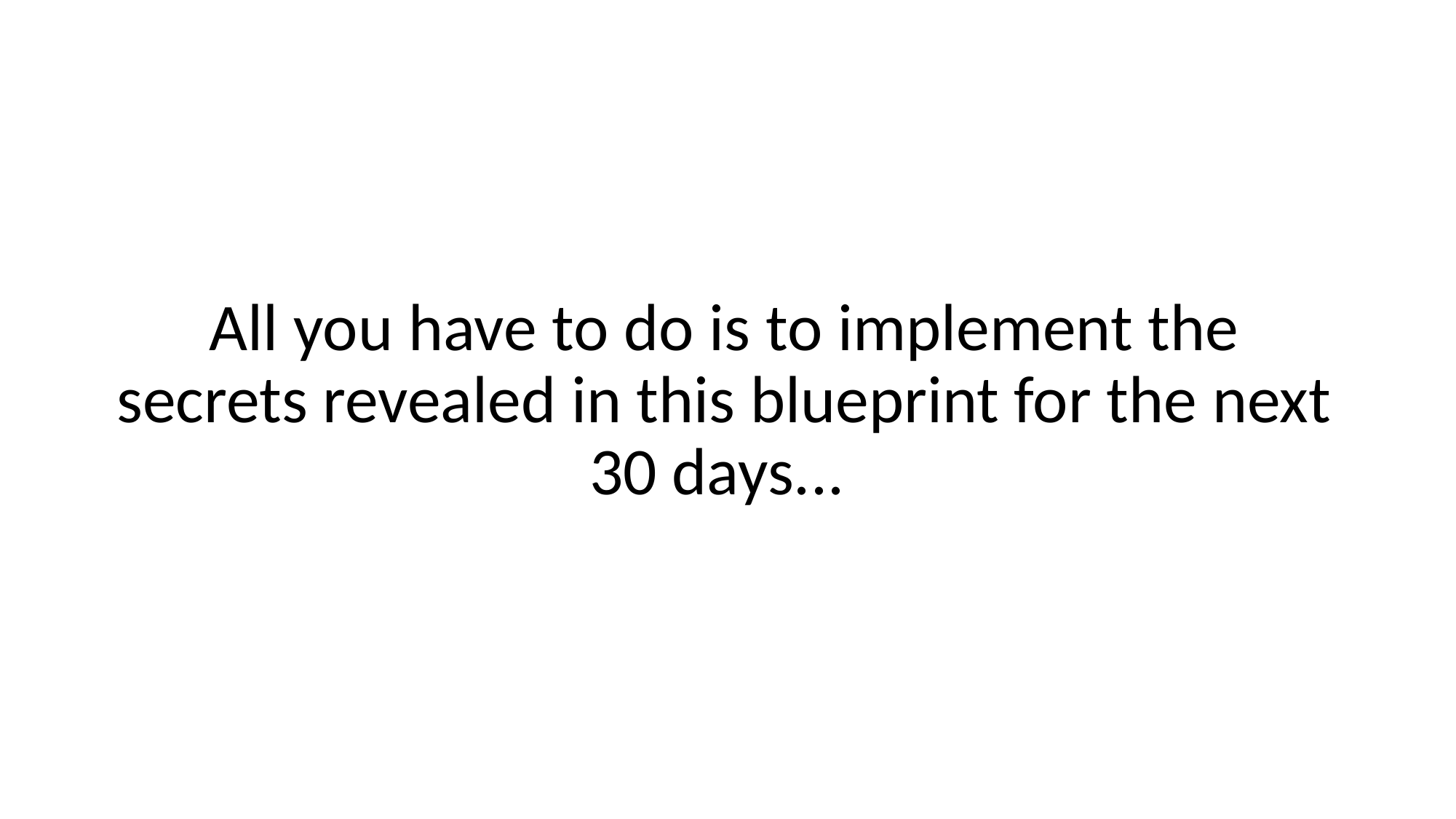

All you have to do is to implement the secrets revealed in this blueprint for the next 30 days...